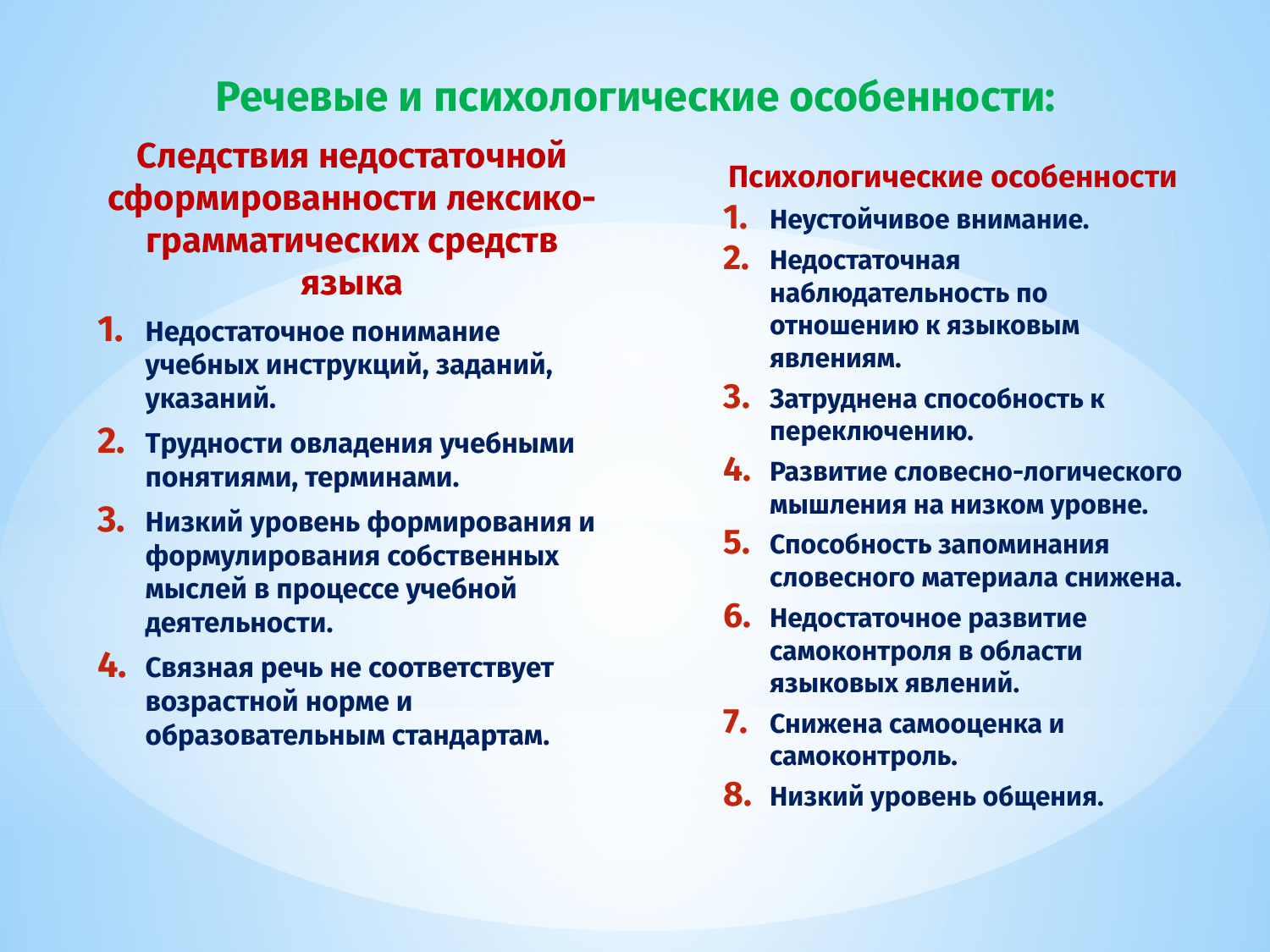

# Речевые и психологические особенности:

Психологические особенности
Неустойчивое внимание.
Недостаточная наблюдательность по отношению к языковым явлениям.
Затруднена способность к переключению.
Развитие словесно-логического мышления на низком уровне.
Способность запоминания словесного материала снижена.
Недостаточное развитие самоконтроля в области языковых явлений.
Снижена самооценка и самоконтроль.
Низкий уровень общения.
Следствия недостаточной сформированности лексико-грамматических средств языка
Недостаточное понимание учебных инструкций, заданий, указаний.
Трудности овладения учебными понятиями, терминами.
Низкий уровень формирования и формулирования собственных мыслей в процессе учебной деятельности.
Связная речь не соответствует возрастной норме и образовательным стандартам.